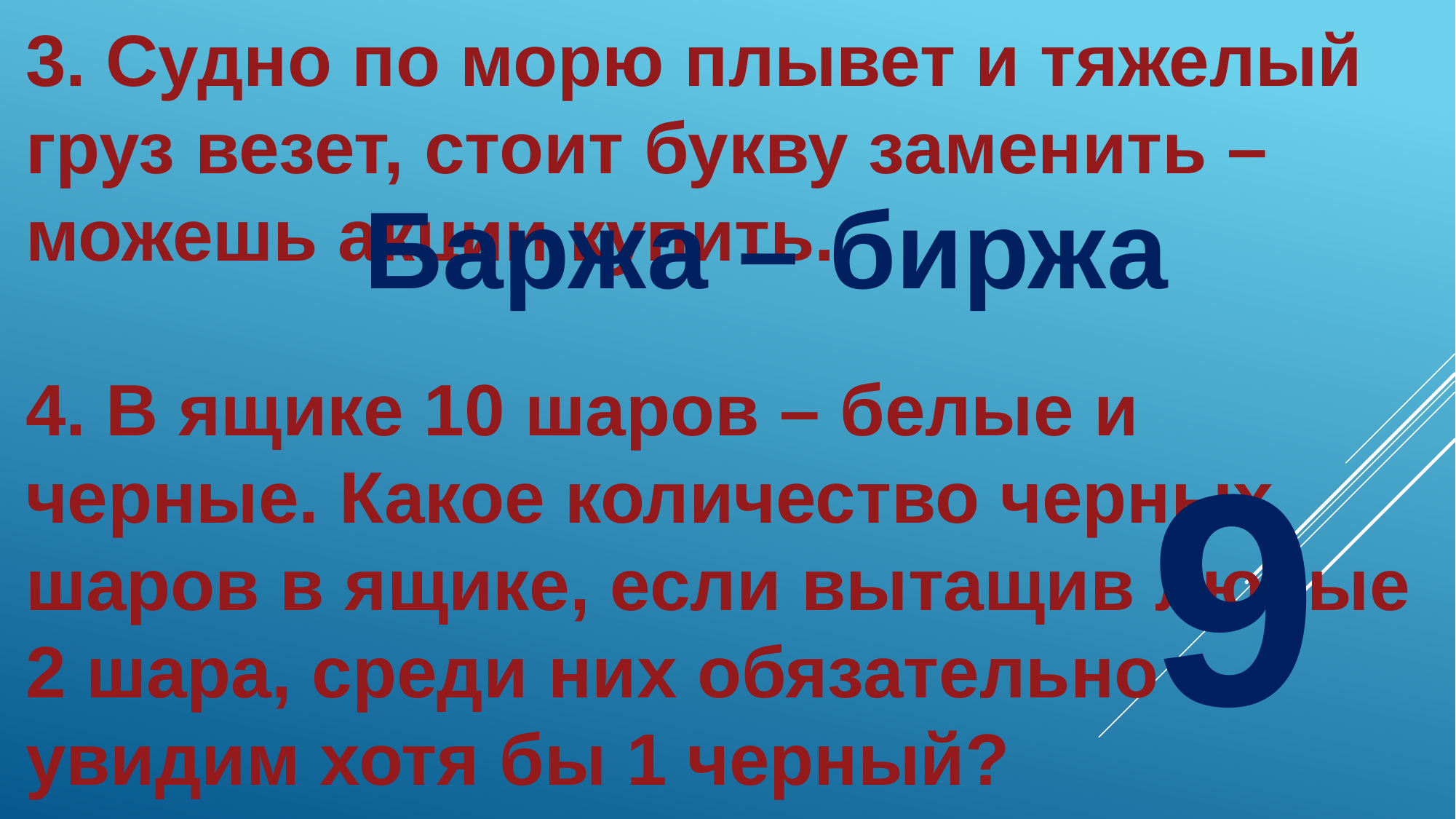

3. Судно по морю плывет и тяжелый груз везет, стоит букву заменить – можешь акции купить.
4. В ящике 10 шаров – белые и черные. Какое количество черных шаров в ящике, если вытащив любые 2 шара, среди них обязательно увидим хотя бы 1 черный?
Баржа – биржа
9